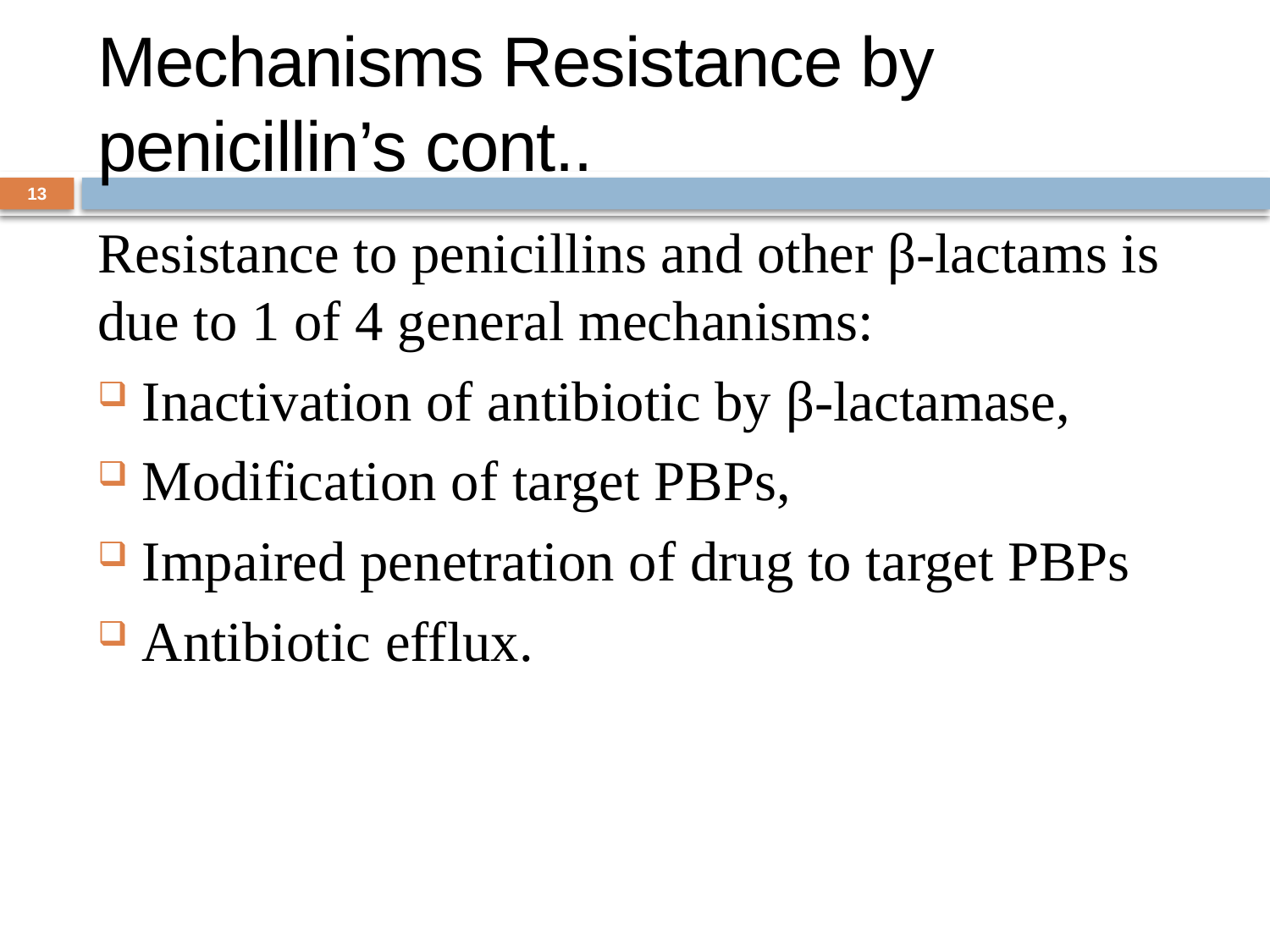

# Mechanisms Resistance by penicillin’s cont..
13
Resistance to penicillins and other β-lactams is due to 1 of 4 general mechanisms:
Inactivation of antibiotic by β-lactamase,
Modification of target PBPs,
Impaired penetration of drug to target PBPs
Antibiotic efflux.